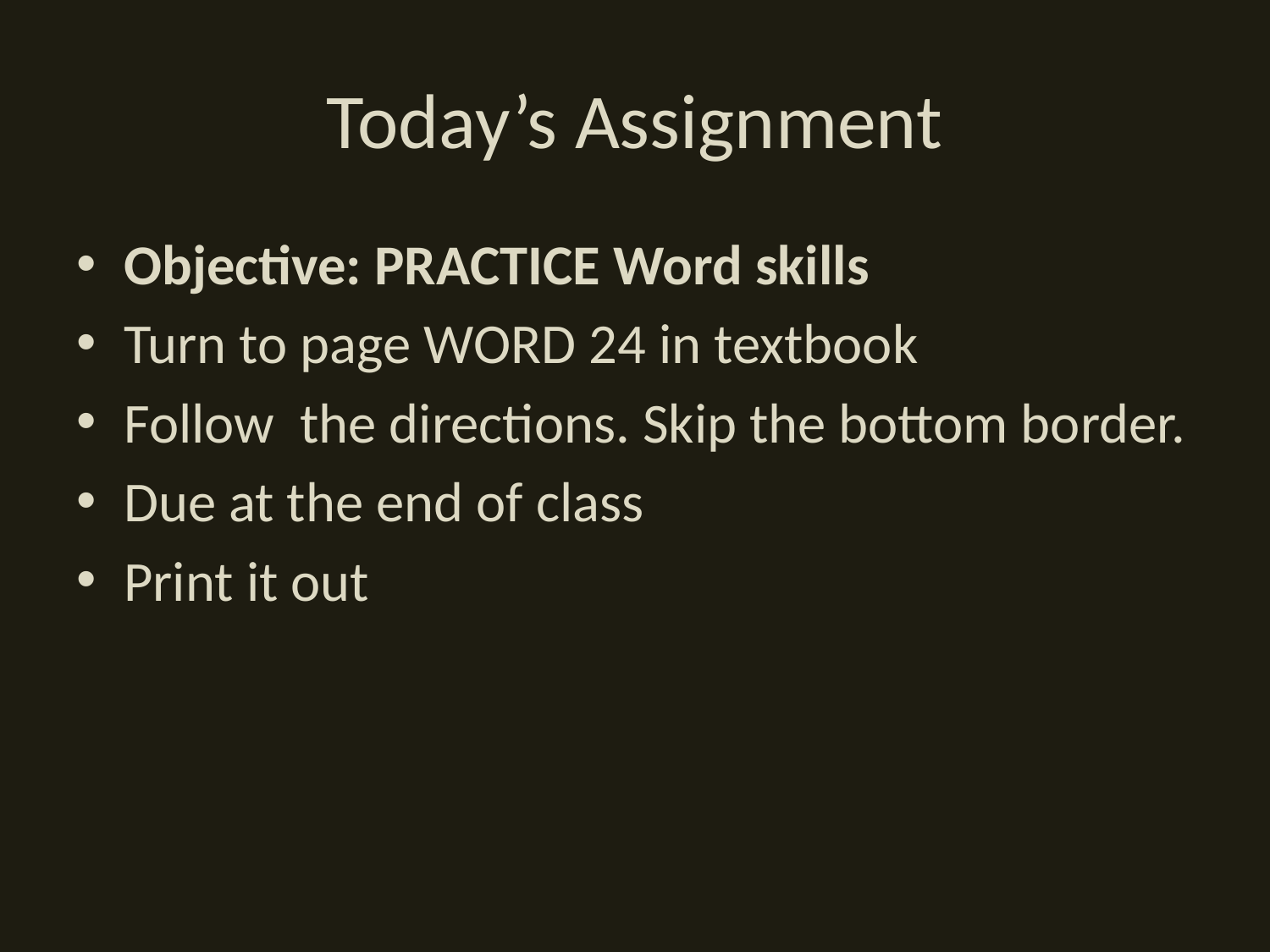

# Today’s Assignment
Objective: PRACTICE Word skills
Turn to page WORD 24 in textbook
Follow  the directions. Skip the bottom border.
Due at the end of class
Print it out